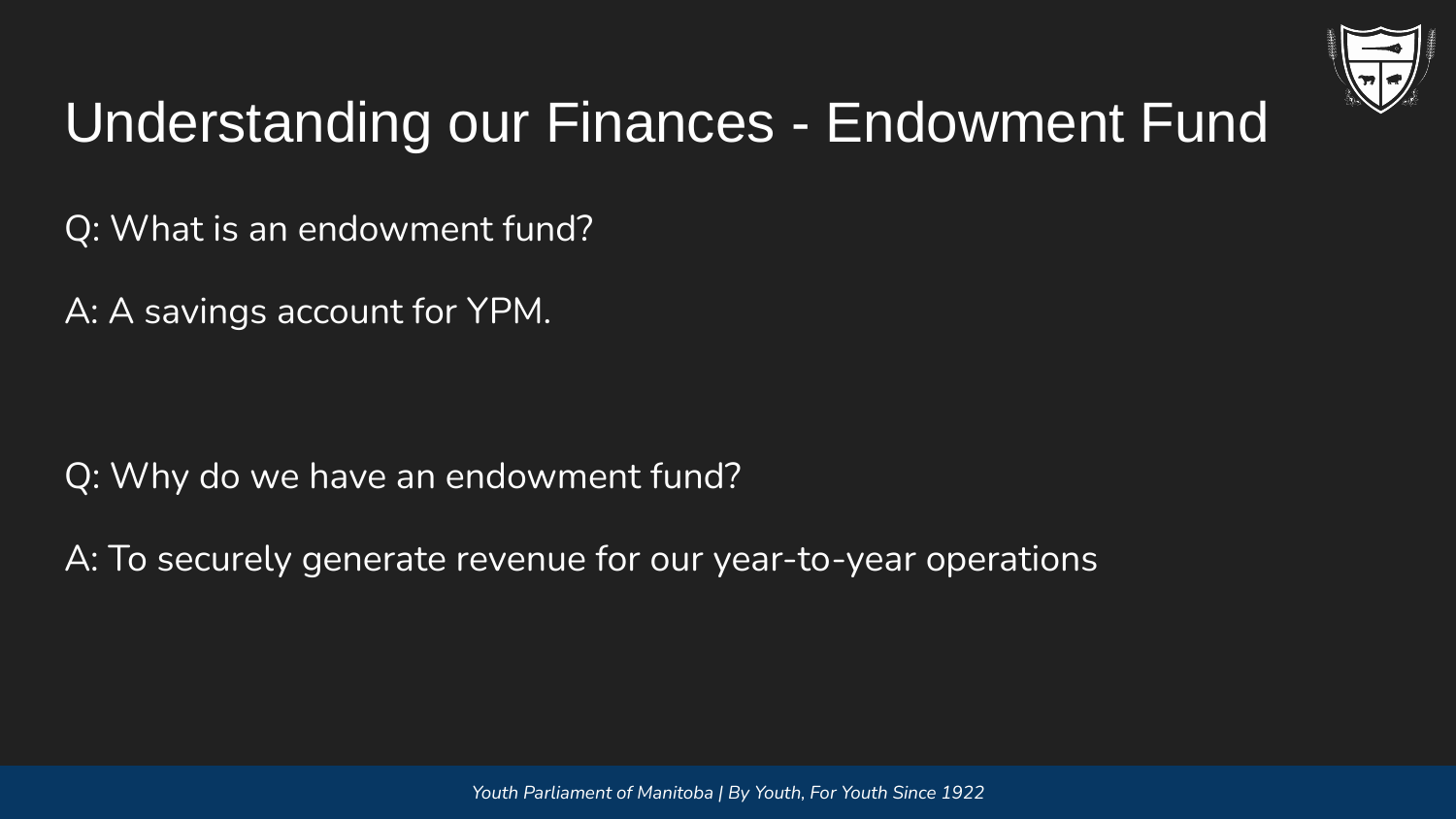

# Understanding our Finances - Endowment Fund
Q: What is an endowment fund?
A: A savings account for YPM.

Q: Why do we have an endowment fund?
A: To securely generate revenue for our year-to-year operations